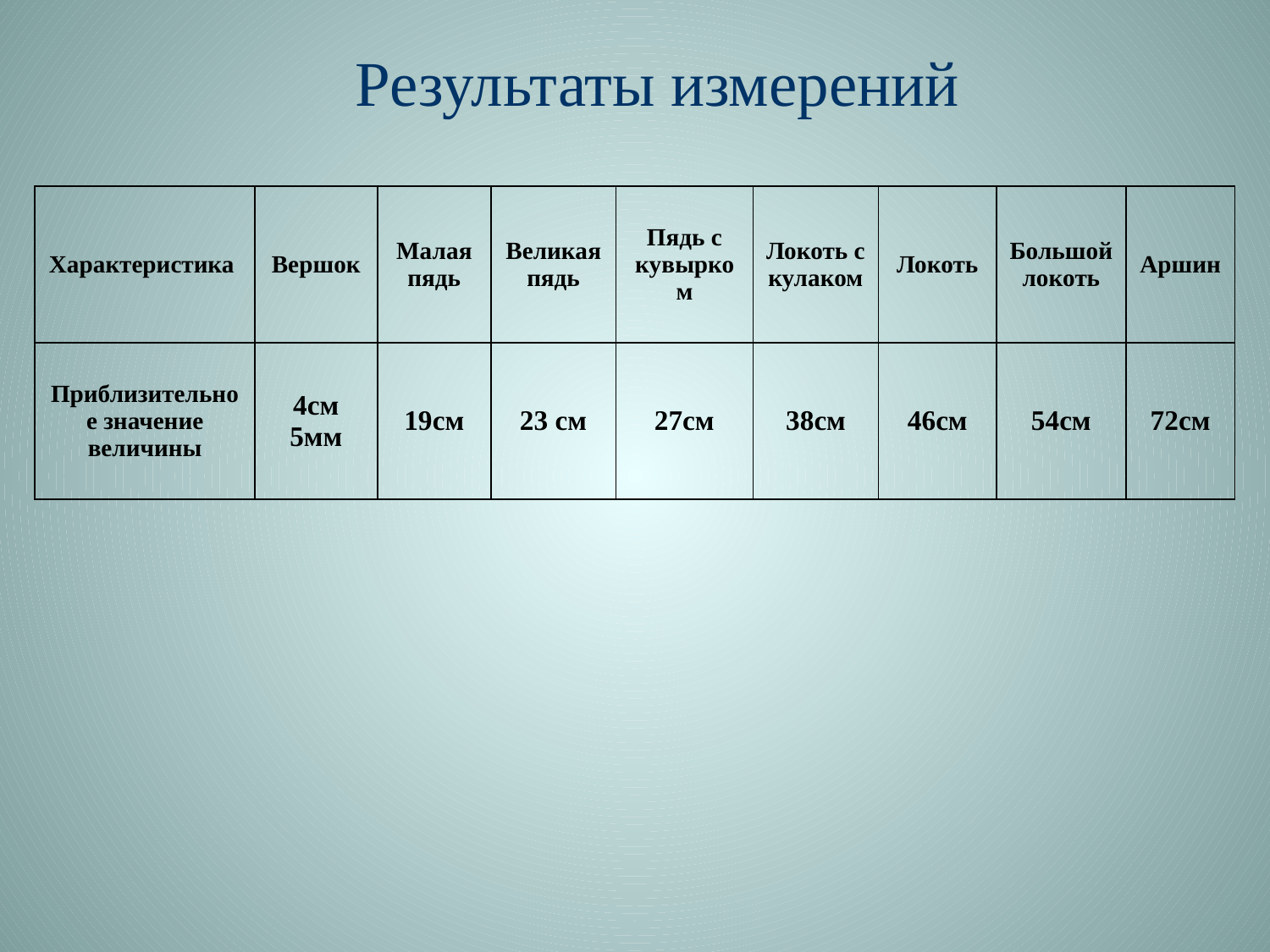

Результаты измерений
| Характеристика | Вершок | Малая пядь | Великая пядь | Пядь с кувырком | Локоть с кулаком | Локоть | Большой локоть | Аршин |
| --- | --- | --- | --- | --- | --- | --- | --- | --- |
| Приблизительное значение величины | 4см 5мм | 19см | 23 см | 27см | 38см | 46см | 54см | 72см |